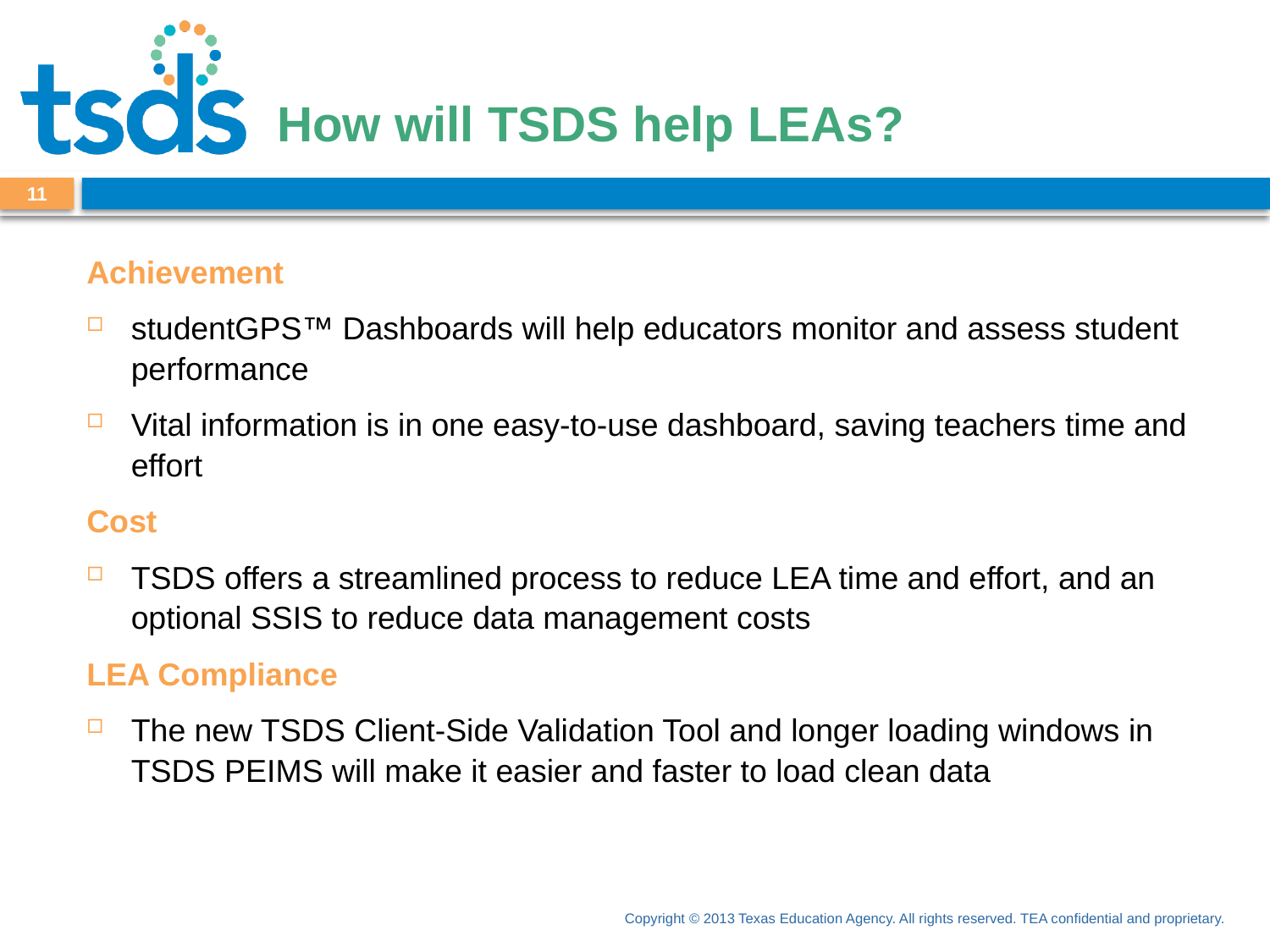

# How will TSDS help LEAs?
11
Achievement
studentGPS™ Dashboards will help educators monitor and assess student performance
Vital information is in one easy-to-use dashboard, saving teachers time and effort
Cost
TSDS offers a streamlined process to reduce LEA time and effort, and an optional SSIS to reduce data management costs
LEA Compliance
The new TSDS Client-Side Validation Tool and longer loading windows in TSDS PEIMS will make it easier and faster to load clean data